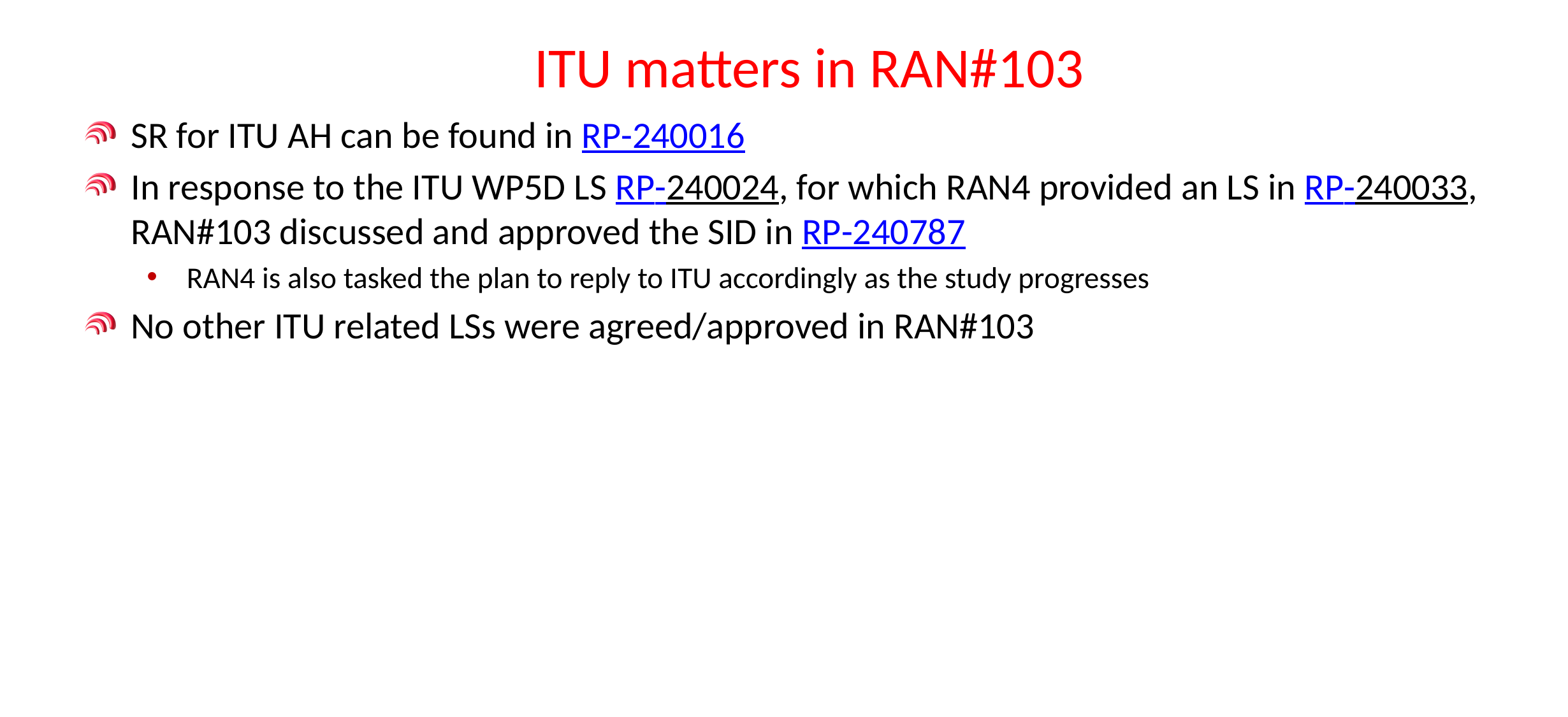

# ITU matters in RAN#103
SR for ITU AH can be found in RP-240016
In response to the ITU WP5D LS RP-240024, for which RAN4 provided an LS in RP-240033, RAN#103 discussed and approved the SID in RP-240787
RAN4 is also tasked the plan to reply to ITU accordingly as the study progresses
No other ITU related LSs were agreed/approved in RAN#103